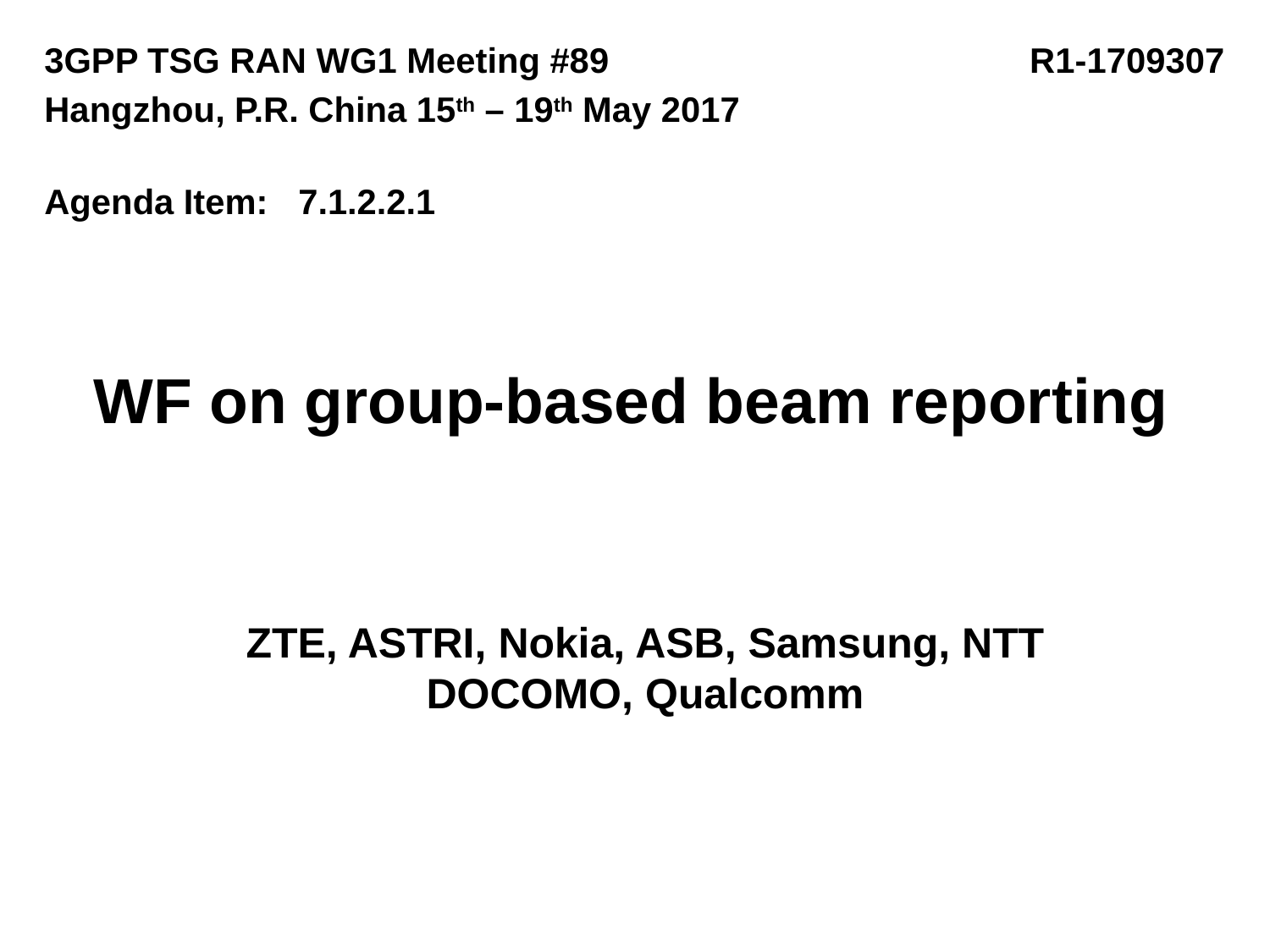

3GPP TSG RAN WG1 Meeting #89	                                    R1-1709307
Hangzhou, P.R. China 15th – 19th May 2017

Agenda Item:	7.1.2.2.1

# WF on group-based beam reporting
ZTE, ASTRI, Nokia, ASB, Samsung, NTT DOCOMO, Qualcomm